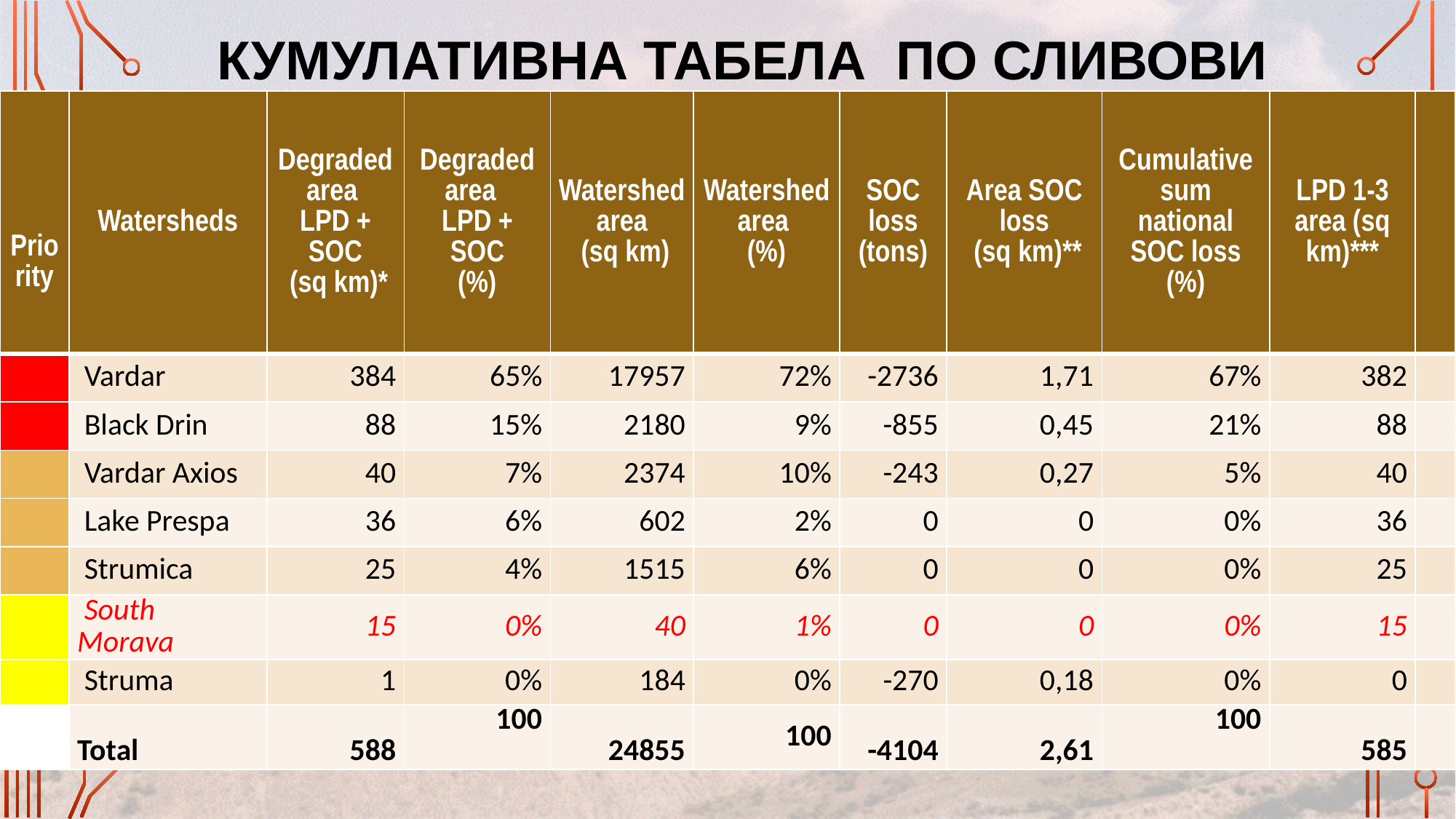

КУМУЛАТИВНА ТАБЕЛА  ПО СЛИВОВИ
| Priority | Watersheds | Degradedarea LPD + SOC (sq km)\* | Degraded area LPD + SOC (%) | Watershed area (sq km) | Watershedarea (%) | SOC loss (tons) | Area SOC loss (sq km)\*\* | Cumulative sum national SOC loss (%) | LPD 1-3 area (sq km)\*\*\* |  |
| --- | --- | --- | --- | --- | --- | --- | --- | --- | --- | --- |
|  | Vardar | 384 | 65% | 17957 | 72% | -2736 | 1,71 | 67% | 382 |  |
|  | Black Drin | 88 | 15% | 2180 | 9% | -855 | 0,45 | 21% | 88 |  |
|  | Vardar Axios | 40 | 7% | 2374 | 10% | -243 | 0,27 | 5% | 40 |  |
|  | Lake Prespa | 36 | 6% | 602 | 2% | 0 | 0 | 0% | 36 |  |
|  | Strumica | 25 | 4% | 1515 | 6% | 0 | 0 | 0% | 25 |  |
|  | South Morava | 15 | 0% | 40 | 1% | 0 | 0 | 0% | 15 |  |
|  | Struma | 1 | 0% | 184 | 0% | -270 | 0,18 | 0% | 0 |  |
|  | Total | 588 | 100 | 24855 | 100 | -4104 | 2,61 | 100 | 585 |  |